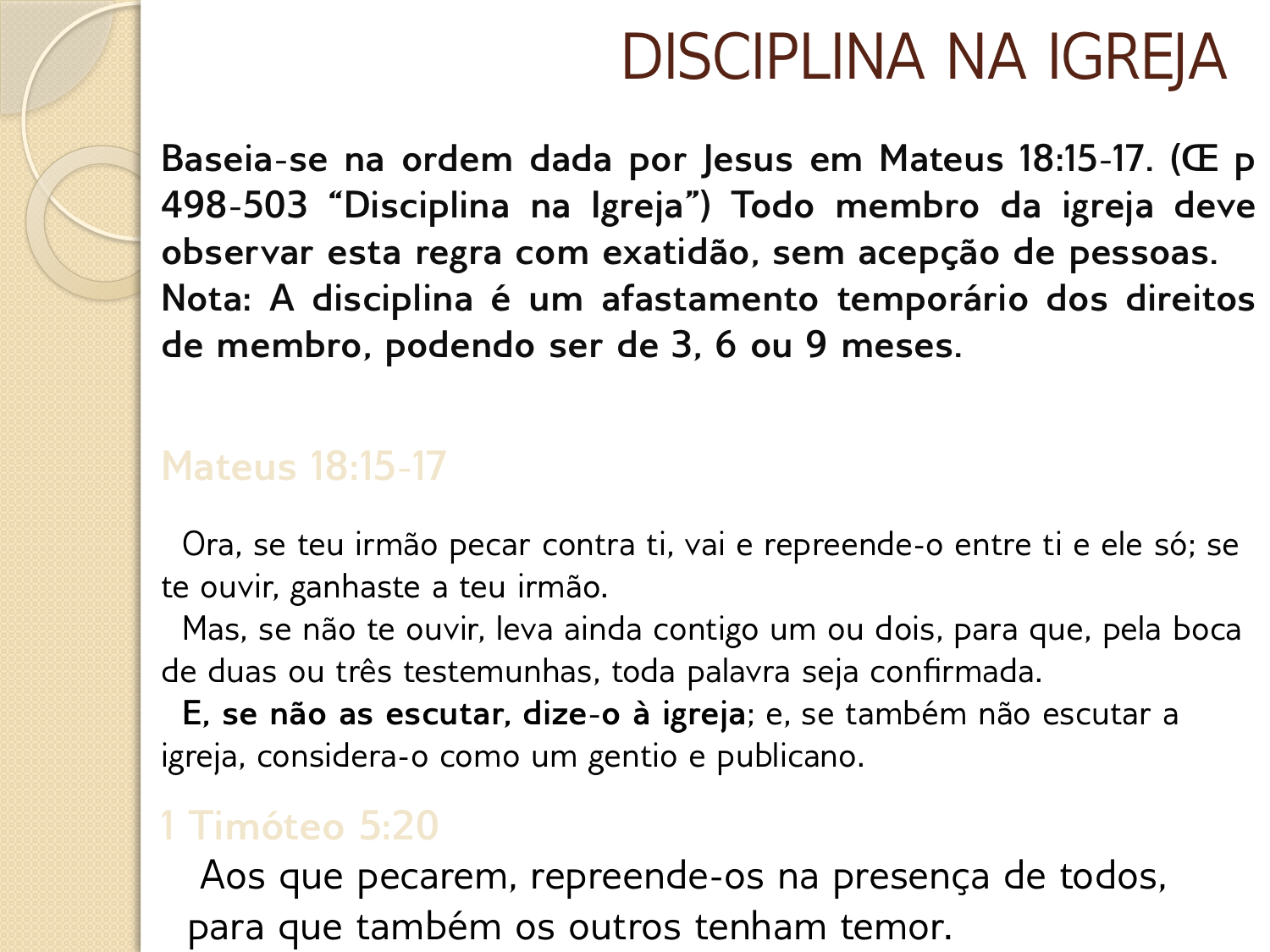

# DISCIPLINA NA IGREJA
Baseia-se na ordem dada por Jesus em Mateus 18:15-17. (OE p 498-503 “Disciplina na Igreja”) Todo membro da igreja deve observar esta regra com exatidão, sem acepção de pessoas.
Nota: A disciplina é um afastamento temporário dos direitos de membro, podendo ser de 3, 6 ou 9 meses.
Mateus 18:15-17
  Ora, se teu irmão pecar contra ti, vai e repreende-o entre ti e ele só; se te ouvir, ganhaste a teu irmão.
  Mas, se não te ouvir, leva ainda contigo um ou dois, para que, pela boca de duas ou três testemunhas, toda palavra seja confirmada.
  E, se não as escutar, dize-o à igreja; e, se também não escutar a igreja, considera-o como um gentio e publicano.

1 Timóteo 5:20
 Aos que pecarem, repreende-os na presença de todos, para que também os outros tenham temor.